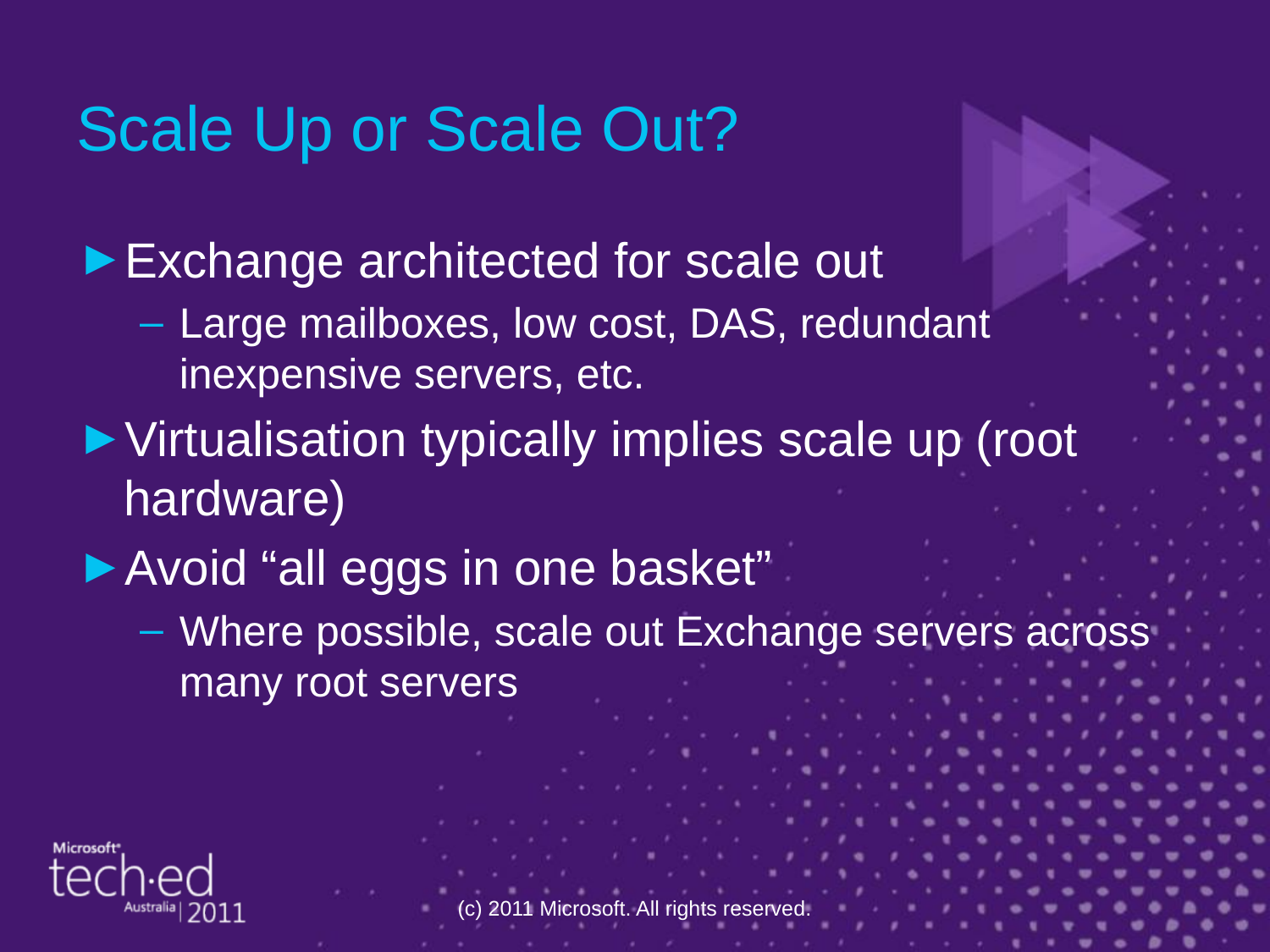

# Scale Up or Scale Out?
Exchange architected for scale out
Large mailboxes, low cost, DAS, redundant inexpensive servers, etc.
Virtualisation typically implies scale up (root hardware)
Avoid “all eggs in one basket”
Where possible, scale out Exchange servers across many root servers

(c) 2011 Microsoft. All rights reserved.